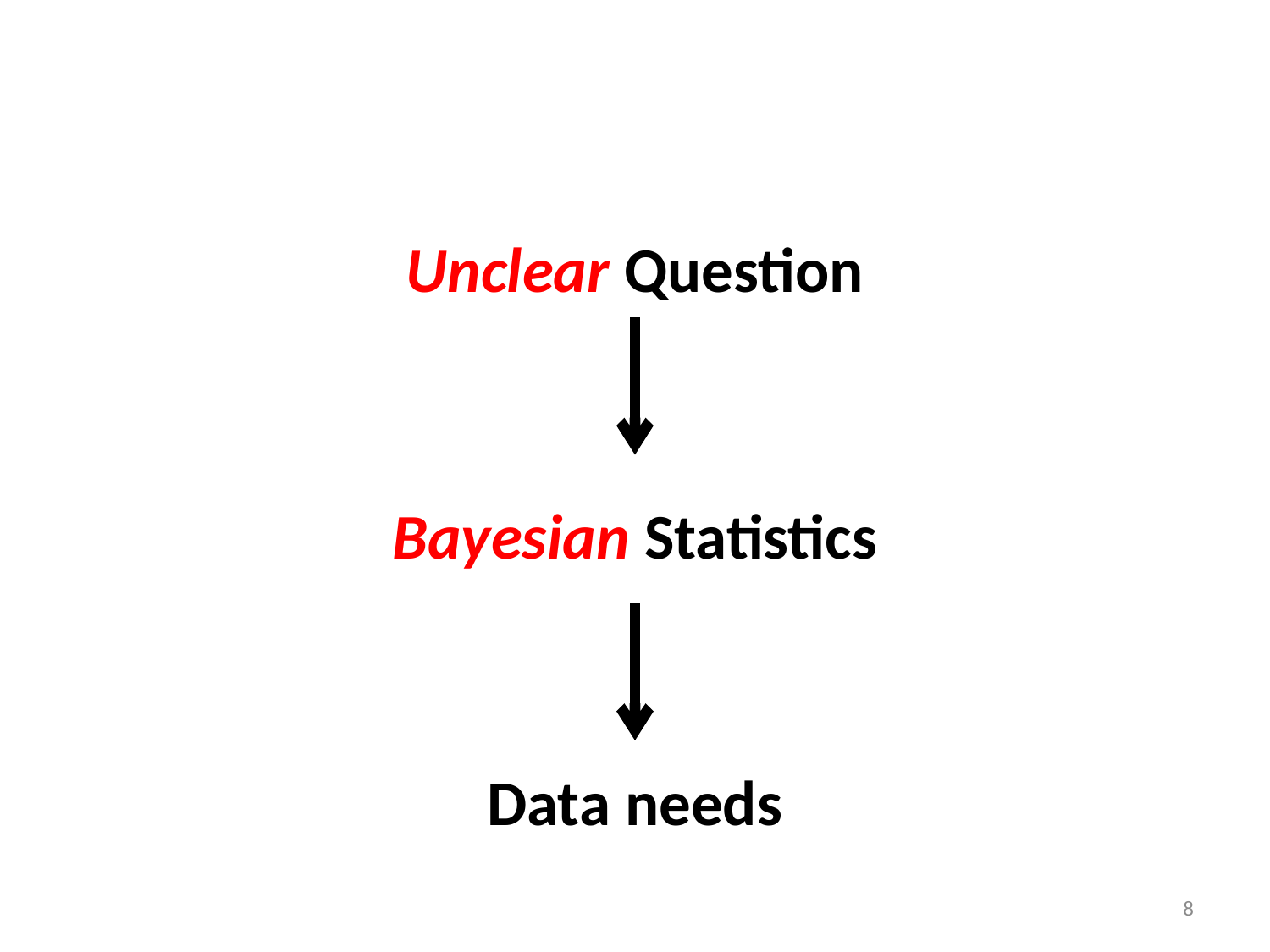

#
Unclear Question

Bayesian Statistics

Data needs

8